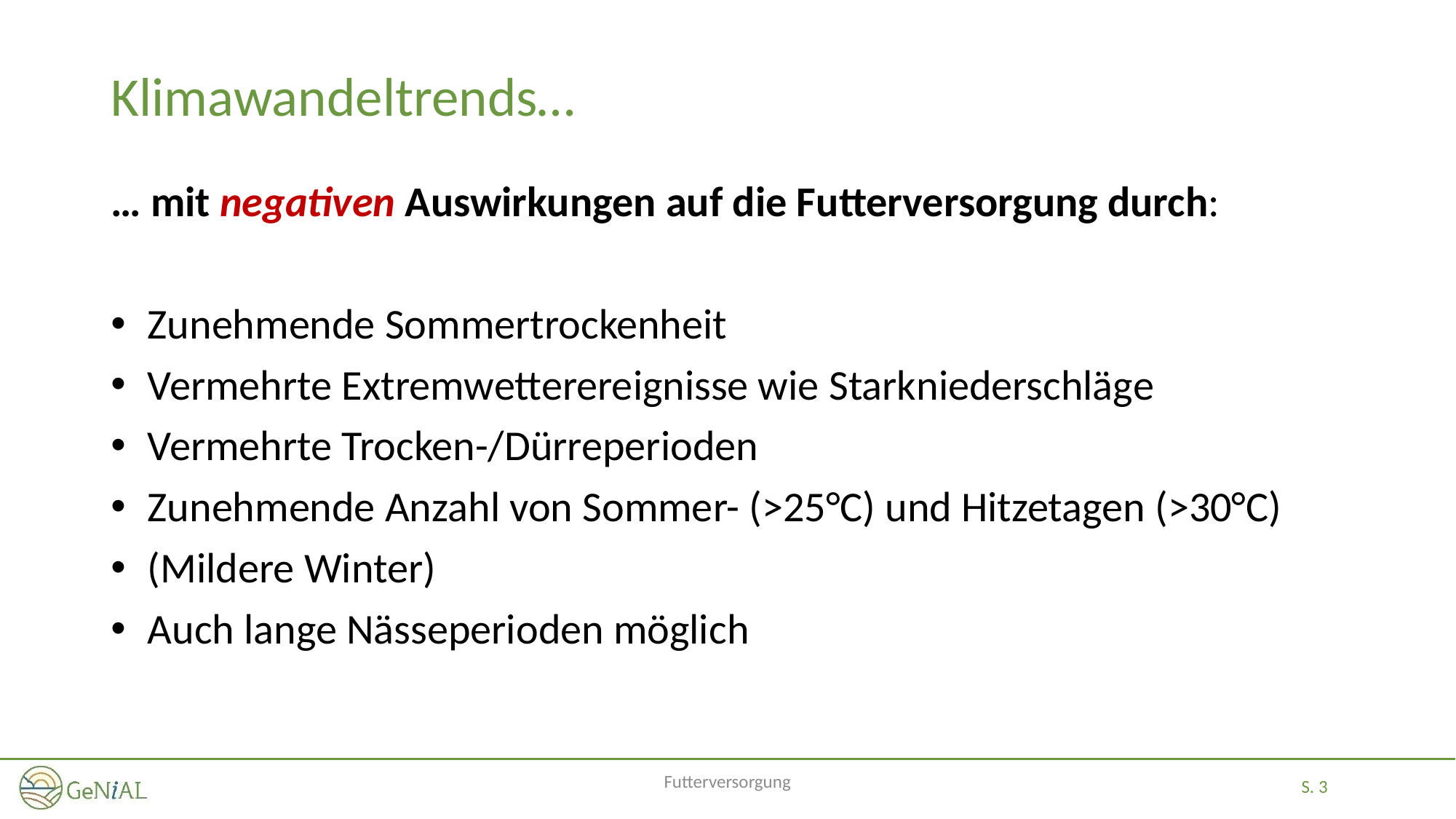

# Klimawandeltrends…
… mit negativen Auswirkungen auf die Futterversorgung durch:

 Zunehmende Sommertrockenheit
 Vermehrte Extremwetterereignisse wie Starkniederschläge
 Vermehrte Trocken-/Dürreperioden
 Zunehmende Anzahl von Sommer- (>25°C) und Hitzetagen (>30°C)
 (Mildere Winter)
 Auch lange Nässeperioden möglich
Futterversorgung